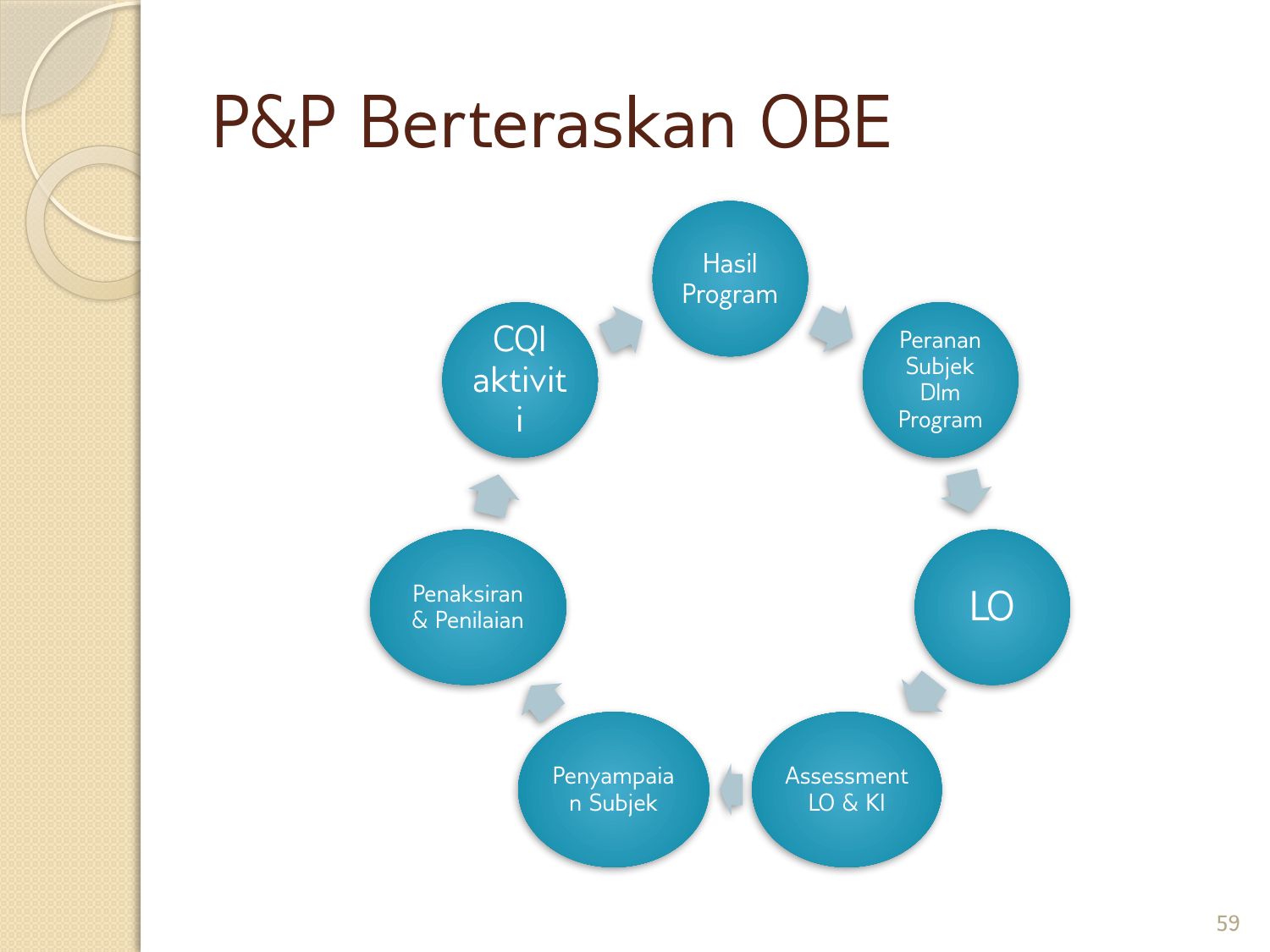

# P&P Berteraskan OBE
Hasil Program

Peranan Subjek Dlm Program

LO

Assessment LO & KI

Penyampaian Subjek

Penaksiran & Penilaian

CQI aktiviti

59